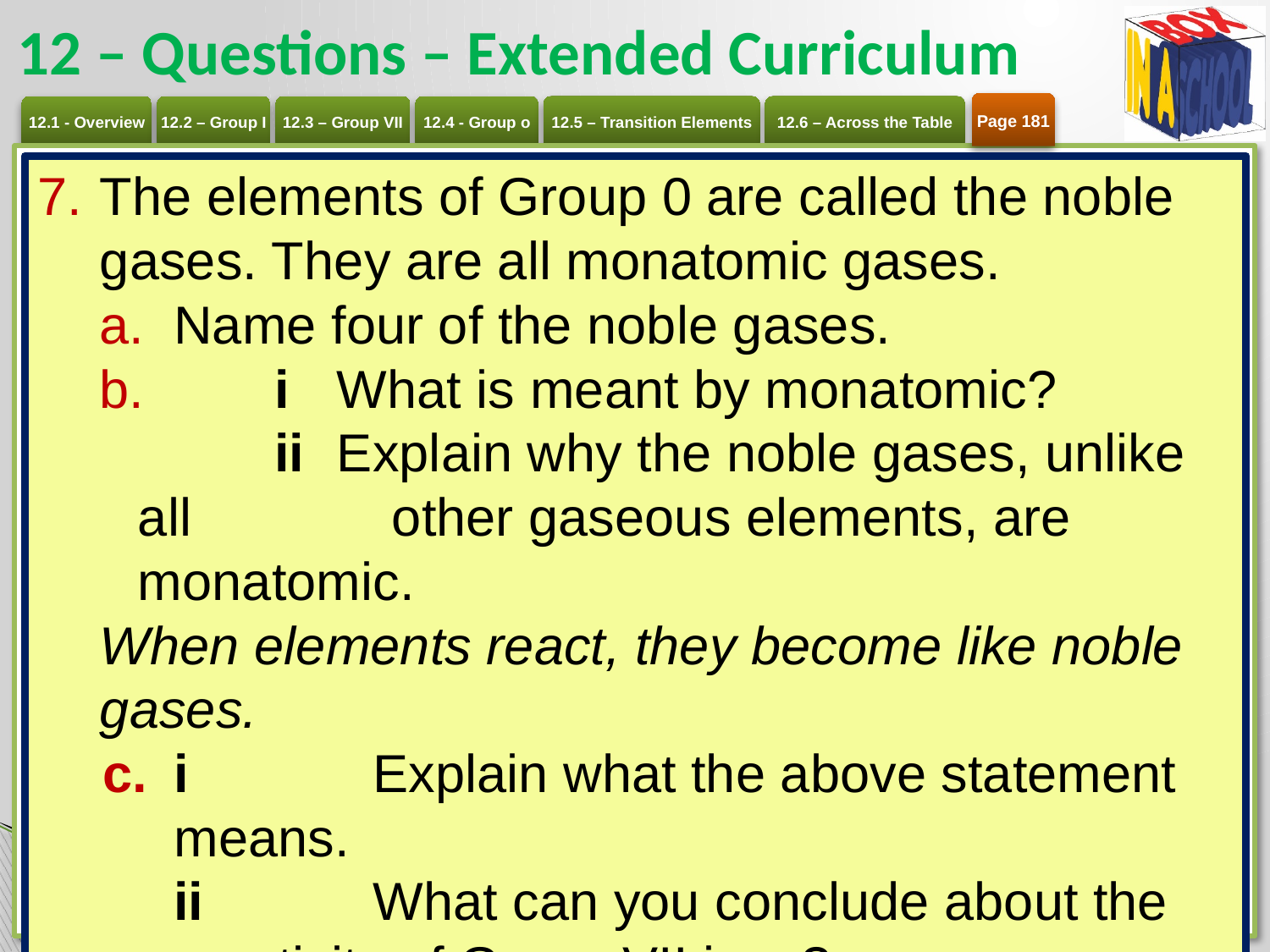

# 12 – Questions – Extended Curriculum
Page 181
The elements of Group 0 are called the noble gases. They are all monatomic gases.
Name four of the noble gases.
 	i 	What is meant by monatomic?
	ii 	Explain why the noble gases, unlike all 			other gaseous elements, are monatomic.
When elements react, they become like noble gases.
i	Explain what the above statement means.
ii 	What can you conclude about the reactivity of Group VII ions?